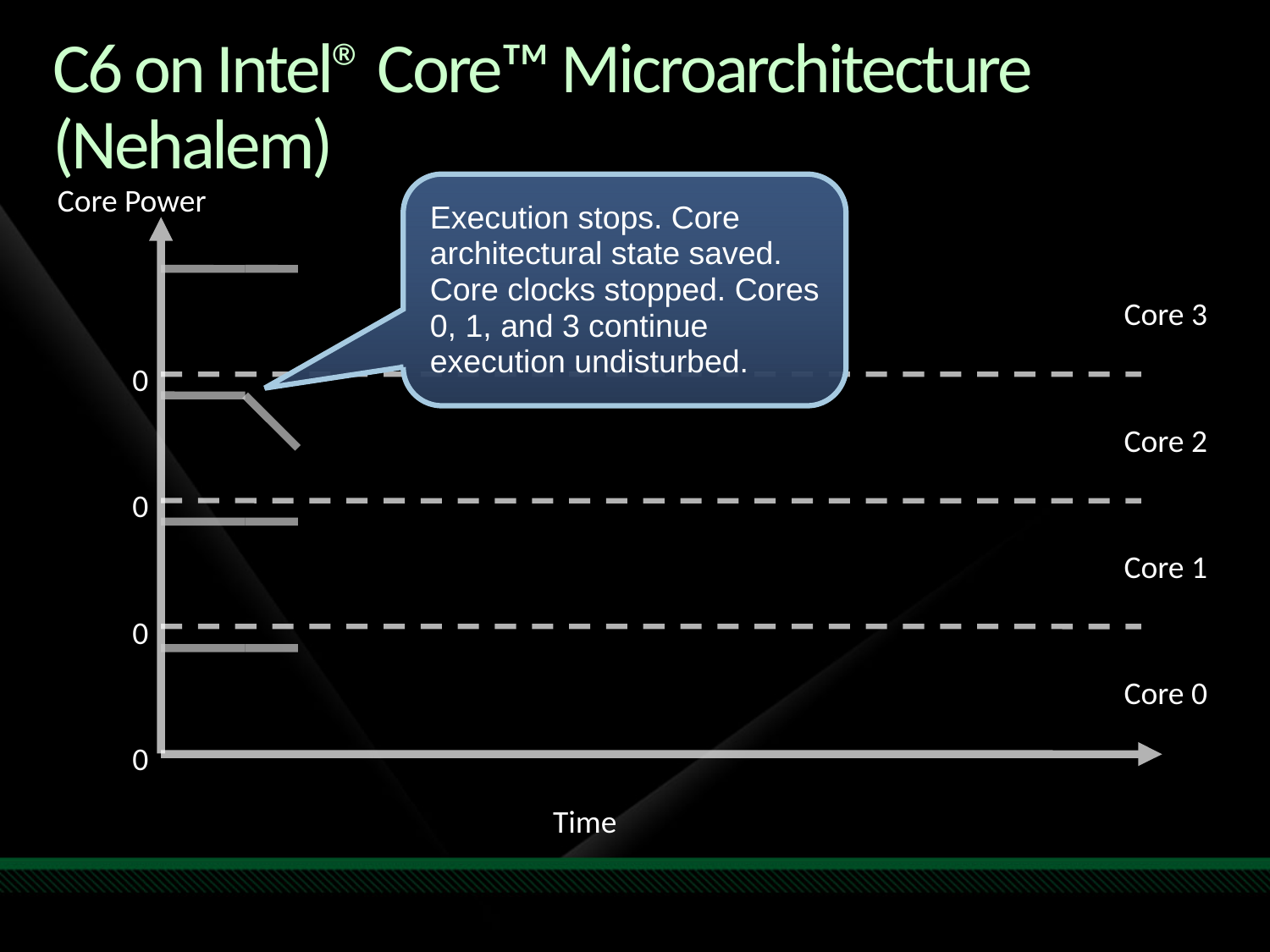

# C6 on Intel® Core™ Microarchitecture (Nehalem)
Core Power

Core 3
0
Core 2
0
Core 1
0
Core 0
0

Time

Execution stops. Core architectural state saved. Core clocks stopped. Cores 0, 1, and 3 continue execution undisturbed.